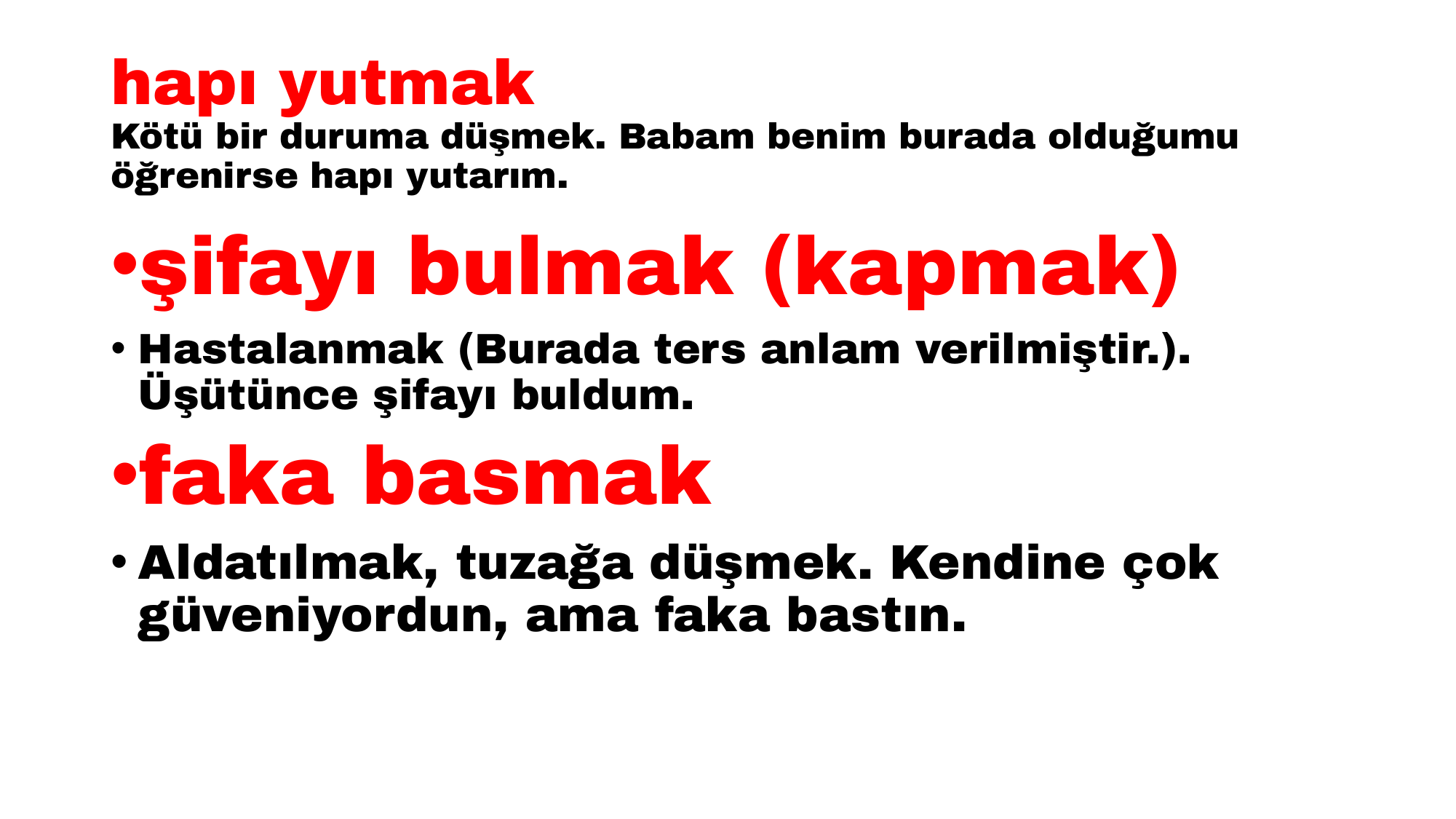

# hapı yutmak Kötü bir duruma düşmek. Babam benim burada olduğumu öğrenirse hapı yutarım.
şifayı bulmak (kapmak)
Hastalanmak (Burada ters anlam verilmiştir.). Üşütünce şifayı buldum.
faka basmak
Aldatılmak, tuzağa düşmek. Kendine çok güveniyordun, ama faka bastın.